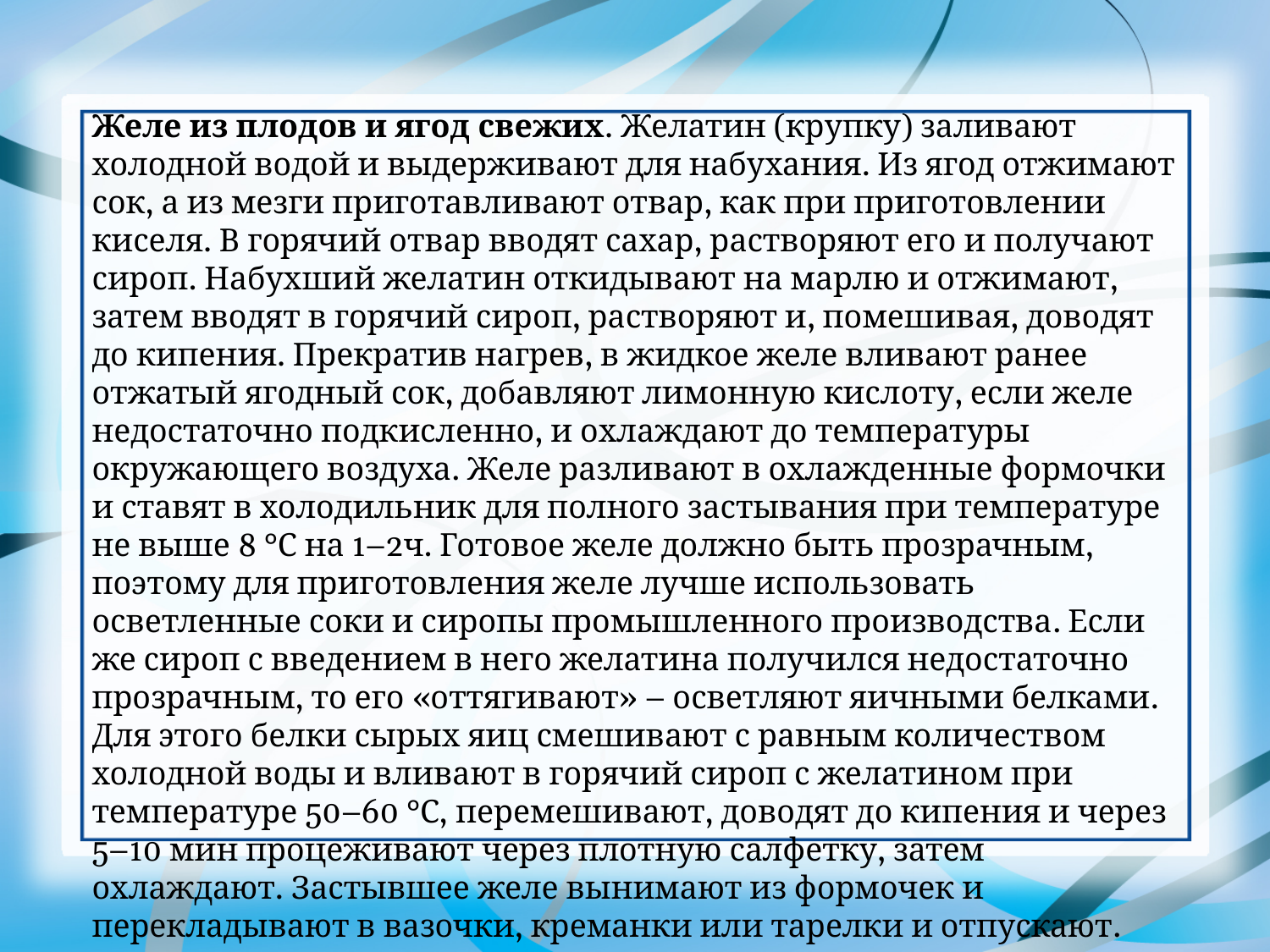

Желе из плодов и ягод свежих. Желатин (крупку) заливают холодной водой и выдерживают для набухания. Из ягод отжимают сок, а из мезги приготавливают отвар, как при приготовлении киселя. В горячий отвар вводят сахар, растворяют его и получают сироп. Набухший желатин откидывают на марлю и отжимают, затем вводят в горячий сироп, растворяют и, помешивая, доводят до кипения. Прекратив нагрев, в жидкое желе вливают ранее отжатый ягодный сок, добавляют лимонную кислоту, если желе недостаточно подкисленно, и охлаждают до температуры окружающего воздуха. Желе разливают в охлажденные формочки и ставят в холодильник для полного застывания при температуре не выше 8 °С на 1–2ч. Готовое желе должно быть прозрачным, поэтому для приготовления желе лучше использовать осветленные соки и сиропы промышленного производства. Если же сироп с введением в него желатина получился недостаточно прозрачным, то его «оттягивают» – освет­ляют яичными белками. Для этого белки сырых яиц смешивают с равным количеством холодной воды и вливают в горячий сироп с желатином при температуре 50–60 °С, перемешивают, доводят до кипения и через 5–10 мин процеживают через плотную салфетку, затем охлаждают. Застывшее желе вынимают из формочек и перекладывают в вазочки, креманки или тарелки и отпускают.